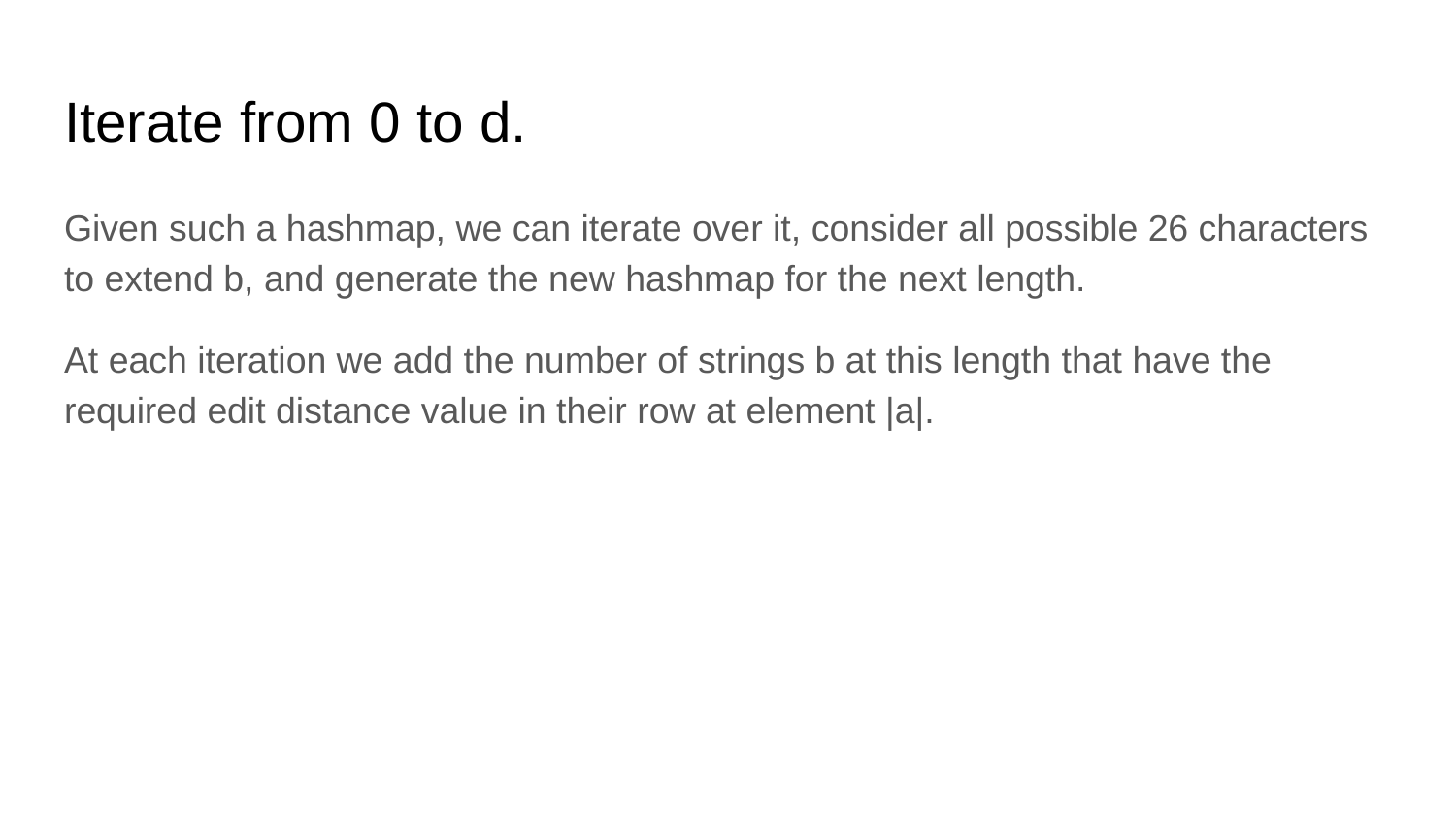

# Iterate from 0 to d.
Given such a hashmap, we can iterate over it, consider all possible 26 characters to extend b, and generate the new hashmap for the next length.
At each iteration we add the number of strings b at this length that have the required edit distance value in their row at element |a|.